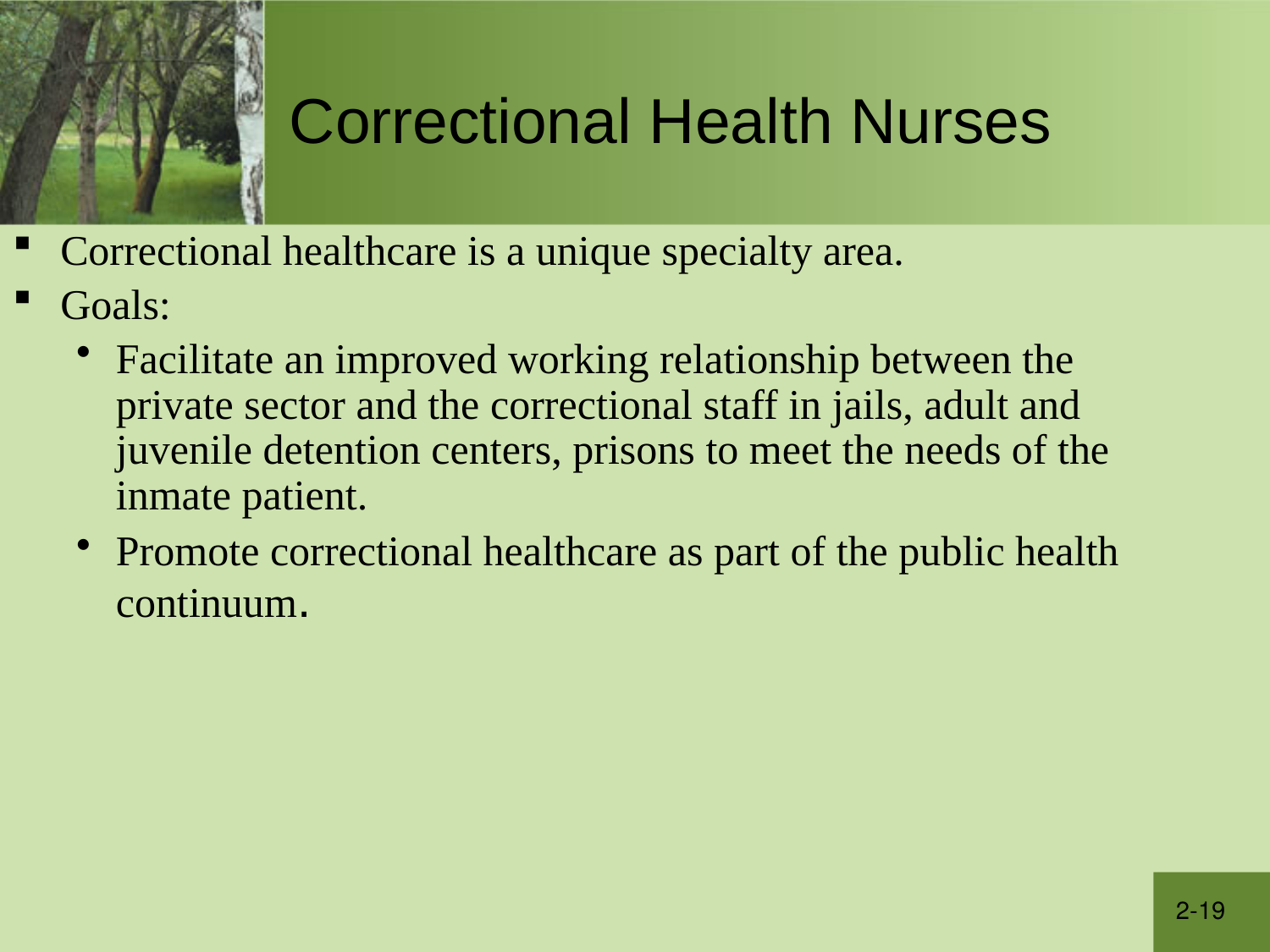

Correctional Health Nurses
Correctional healthcare is a unique specialty area.
Goals:
Facilitate an improved working relationship between the private sector and the correctional staff in jails, adult and juvenile detention centers, prisons to meet the needs of the inmate patient.
Promote correctional healthcare as part of the public health continuum.

2-19